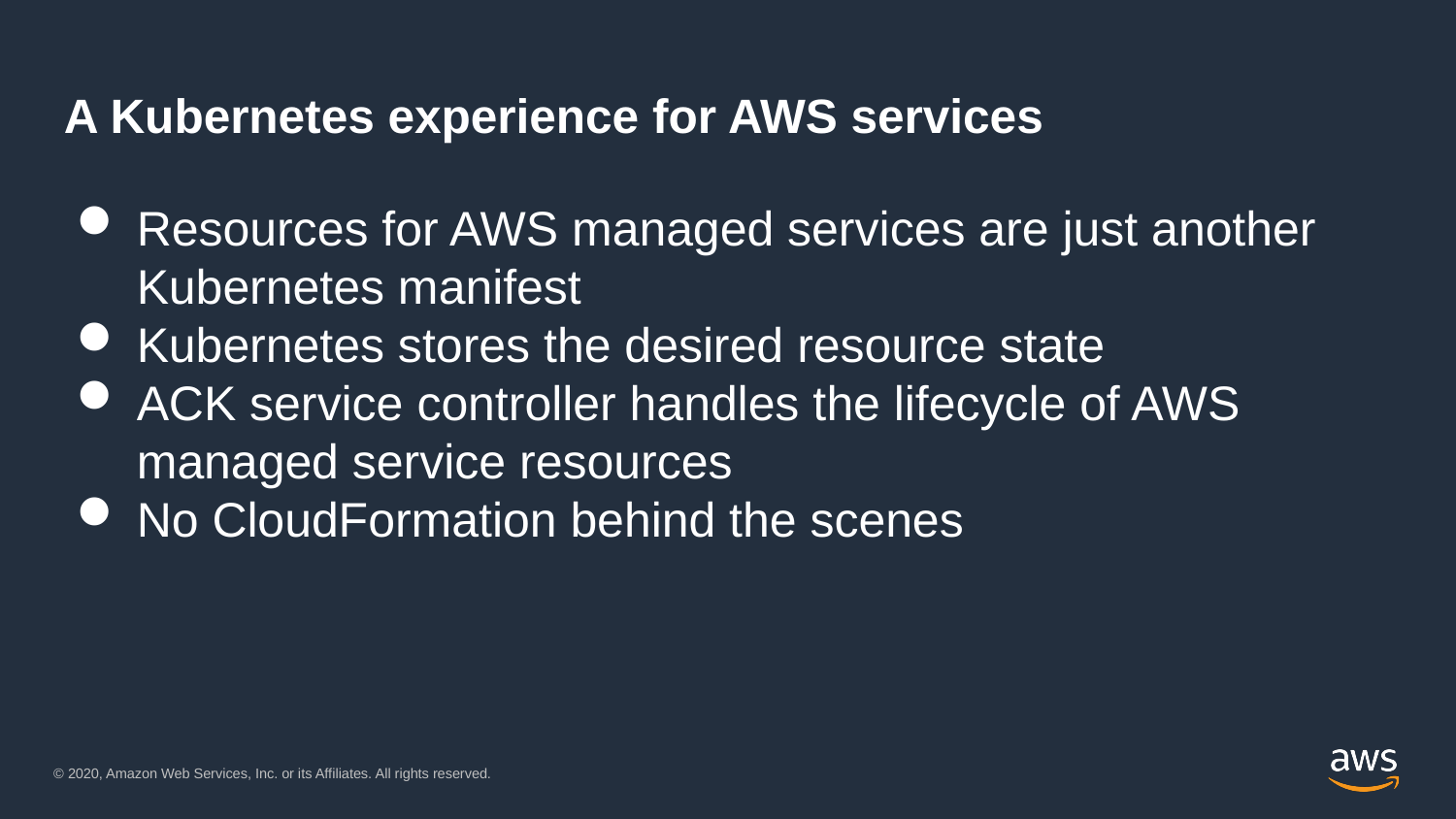

A Kubernetes experience for AWS services
Resources for AWS managed services are just another Kubernetes manifest
Kubernetes stores the desired resource state
ACK service controller handles the lifecycle of AWS managed service resources
No CloudFormation behind the scenes